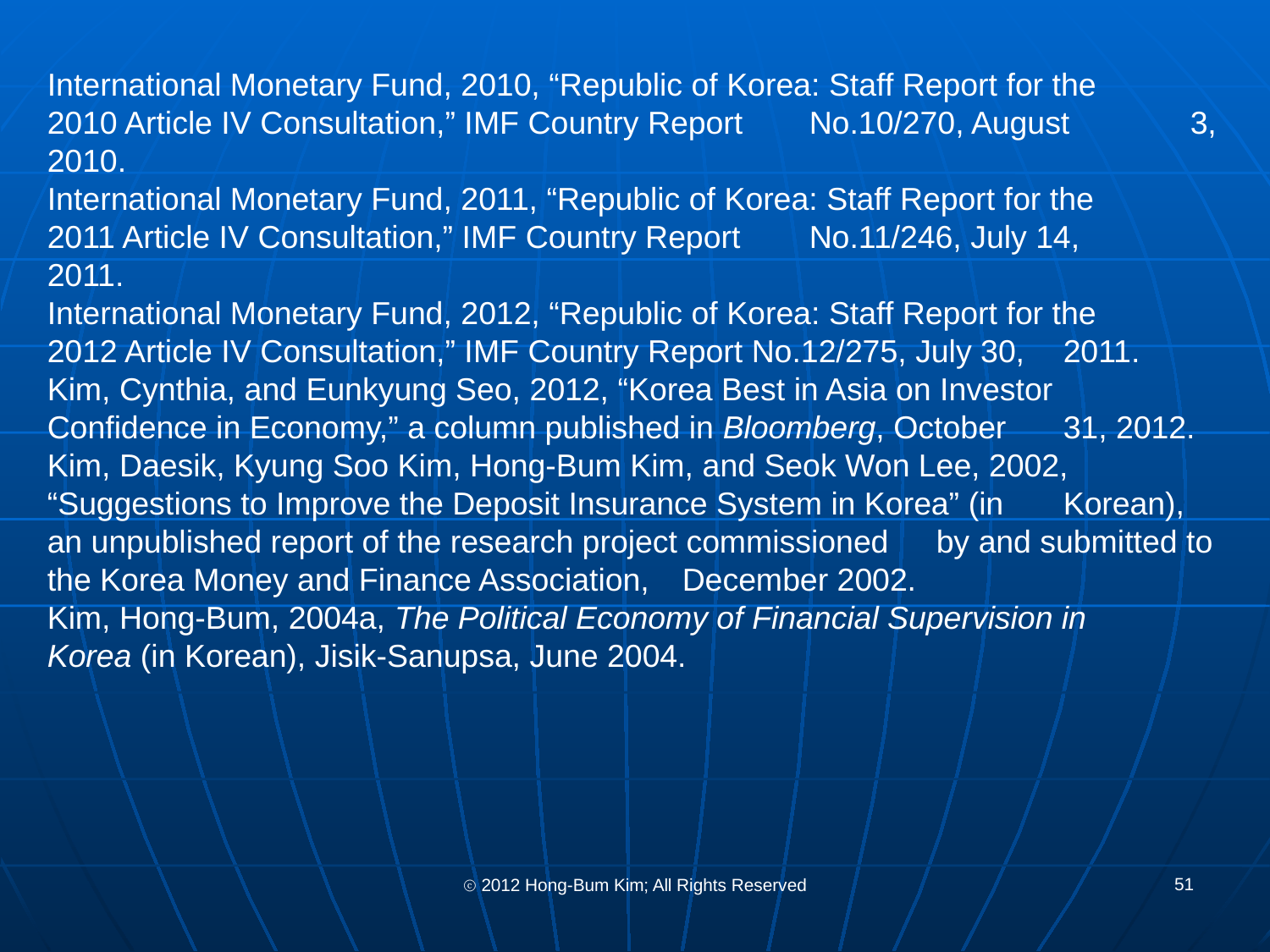

International Monetary Fund, 2010, “Republic of Korea: Staff Report for the 	2010 Article IV Consultation,” IMF Country Report 	No.10/270, August 	3, 2010.
International Monetary Fund, 2011, “Republic of Korea: Staff Report for the 	2011 Article IV Consultation,” IMF Country Report 	No.11/246, July 14, 	2011.
International Monetary Fund, 2012, “Republic of Korea: Staff Report for the 	2012 Article IV Consultation,” IMF Country Report No.12/275, July 30, 	2011.
Kim, Cynthia, and Eunkyung Seo, 2012, “Korea Best in Asia on Investor 	Confidence in Economy,” a column published in Bloomberg, October 	31, 2012.
Kim, Daesik, Kyung Soo Kim, Hong-Bum Kim, and Seok Won Lee, 2002,  	“Suggestions to Improve the Deposit Insurance System in Korea” (in 	Korean), an unpublished report of the research project commissioned 	by and submitted to the Korea Money and Finance Association, 	December 2002.
Kim, Hong-Bum, 2004a, The Political Economy of Financial Supervision in 	Korea (in Korean), Jisik-Sanupsa, June 2004.

51
ⓒ 2012 Hong-Bum Kim; All Rights Reserved